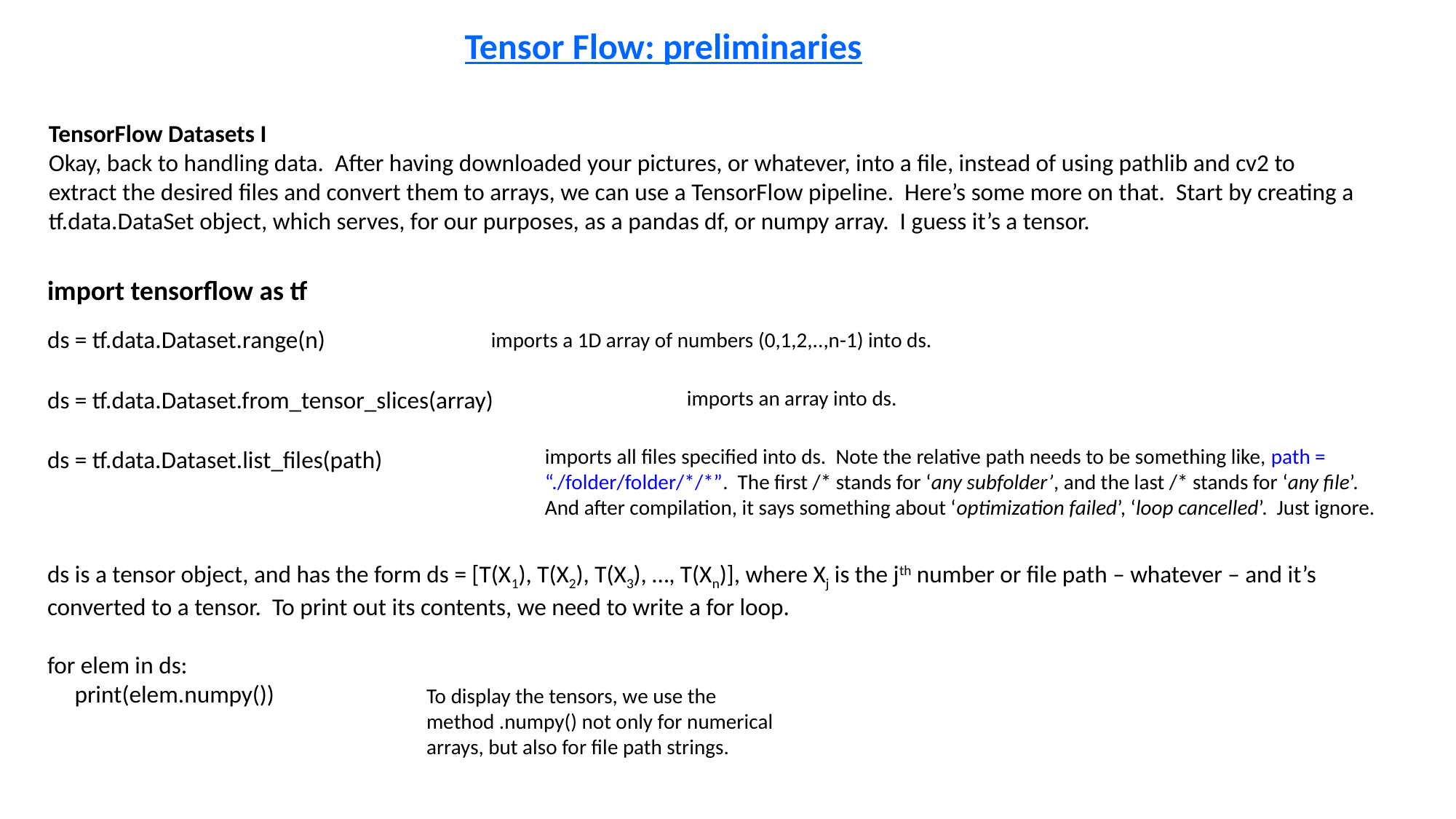

Tensor Flow: preliminaries
TensorFlow Datasets I
Okay, back to handling data.  After having downloaded your pictures, or whatever, into a file, instead of using pathlib and cv2 to extract the desired files and convert them to arrays, we can use a TensorFlow pipeline.  Here’s some more on that.  Start by creating a tf.data.DataSet object, which serves, for our purposes, as a pandas df, or numpy array.  I guess it’s a tensor.
import tensorflow as tf
ds = tf.data.Dataset.range(n)
imports a 1D array of numbers (0,1,2,..,n-1) into ds.
ds = tf.data.Dataset.from_tensor_slices(array)
imports an array into ds.
imports all files specified into ds.  Note the relative path needs to be something like, path = “./folder/folder/*/*”.  The first /* stands for ‘any subfolder’, and the last /* stands for ‘any file’.  And after compilation, it says something about ‘optimization failed’, ‘loop cancelled’.  Just ignore.
ds = tf.data.Dataset.list_files(path)
ds is a tensor object, and has the form ds = [T(X1), T(X2), T(X3), …, T(Xn)], where Xj is the jth number or file path – whatever – and it’s converted to a tensor.  To print out its contents, we need to write a for loop.
for elem in ds:
     print(elem.numpy())
To display the tensors, we use the method .numpy() not only for numerical arrays, but also for file path strings.